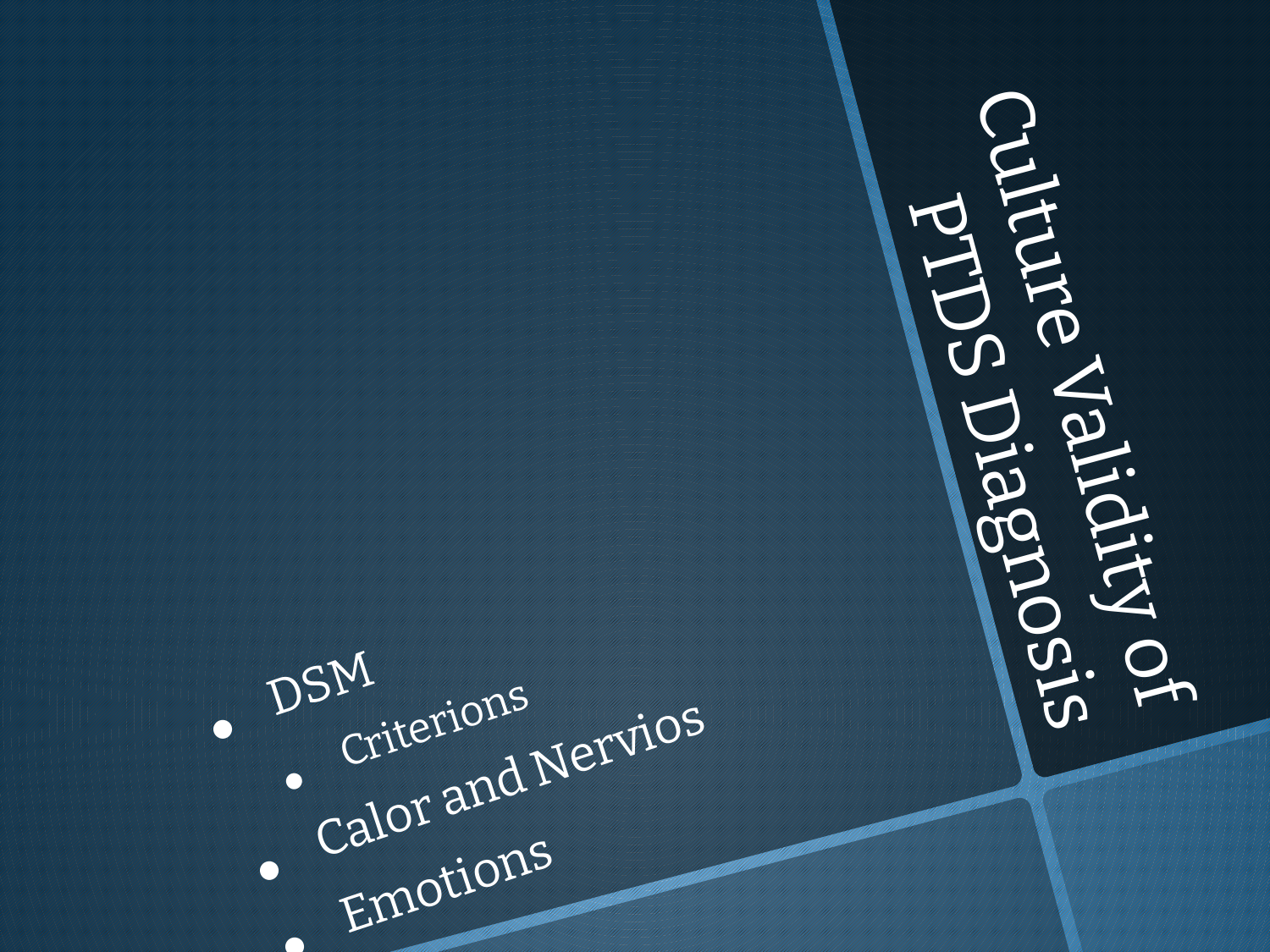

# Culture Validity of PTDS Diagnosis
DSM
Criterions
Calor and Nervios
Emotions